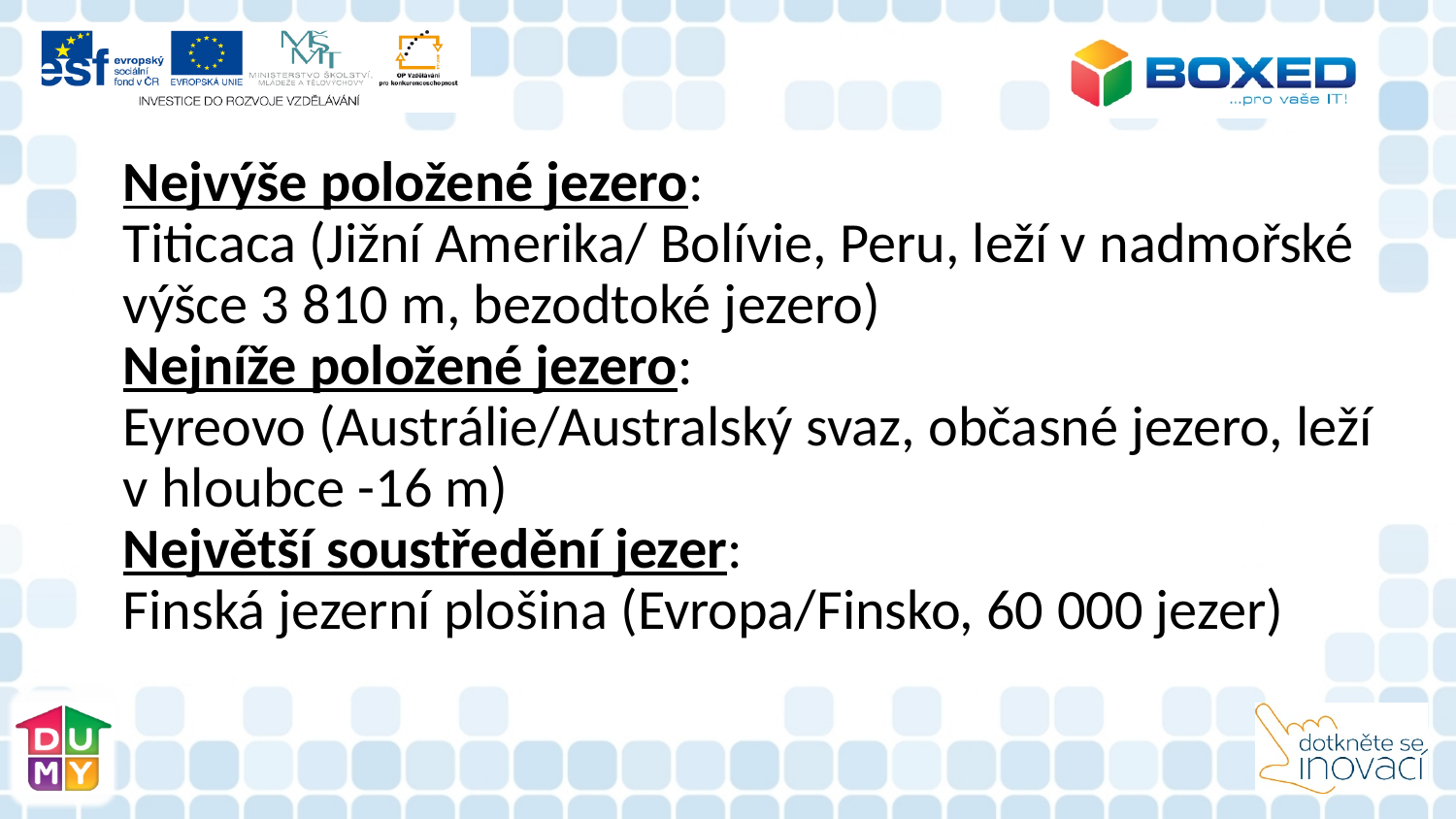

Nejvýše položené jezero:
Titicaca (Jižní Amerika/ Bolívie, Peru, leží v nadmořské výšce 3 810 m, bezodtoké jezero)
Nejníže položené jezero:
Eyreovo (Austrálie/Australský svaz, občasné jezero, leží v hloubce -16 m)
Největší soustředění jezer:
Finská jezerní plošina (Evropa/Finsko, 60 000 jezer)